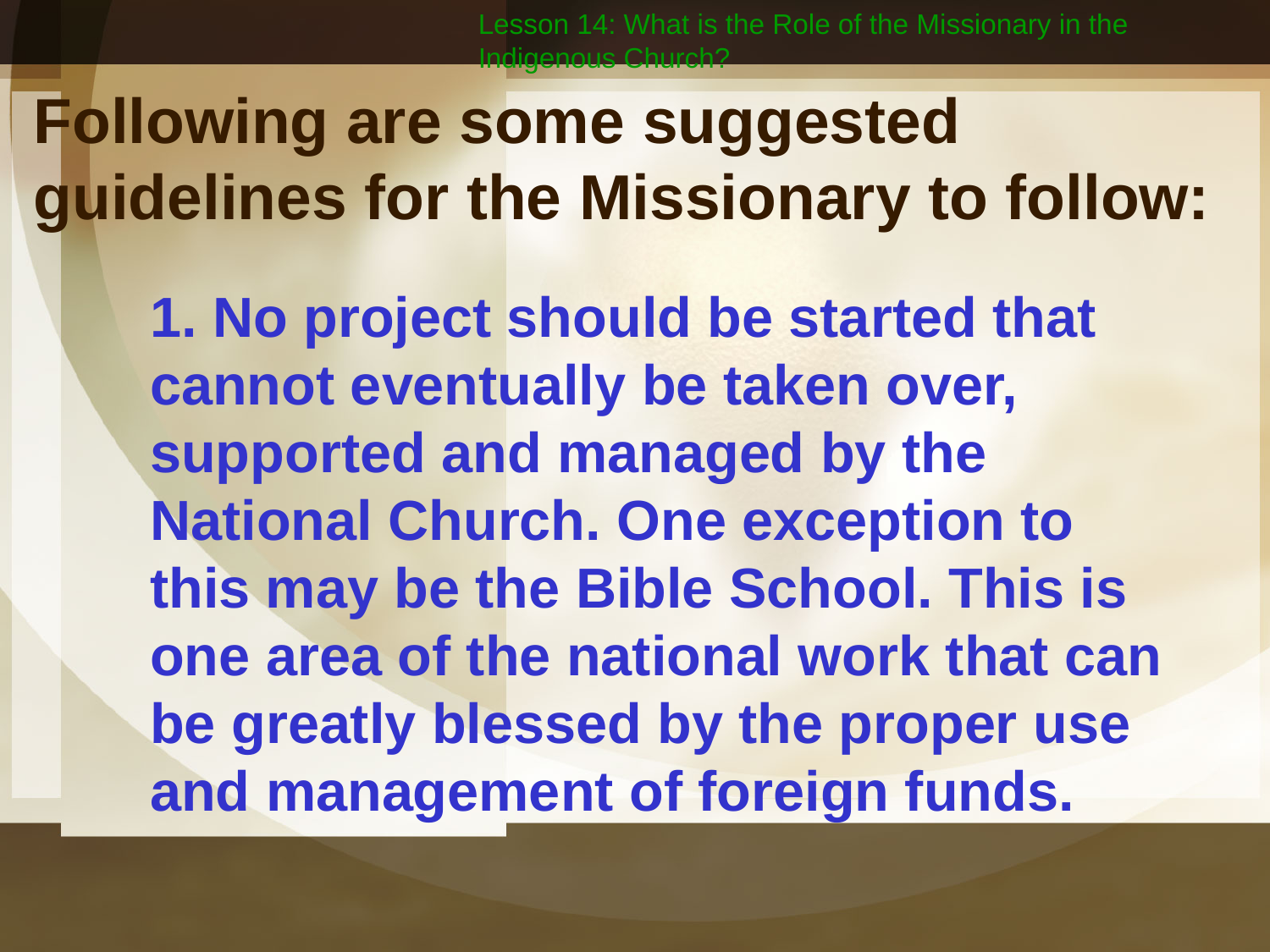

Lesson 14: What is the Role of the Missionary in the Indigenous Church?
Following are some suggested guidelines for the Missionary to follow:
1. No project should be started that cannot eventually be taken over, supported and managed by the National Church. One exception to this may be the Bible School. This is one area of the national work that can be greatly blessed by the proper use and management of foreign funds.